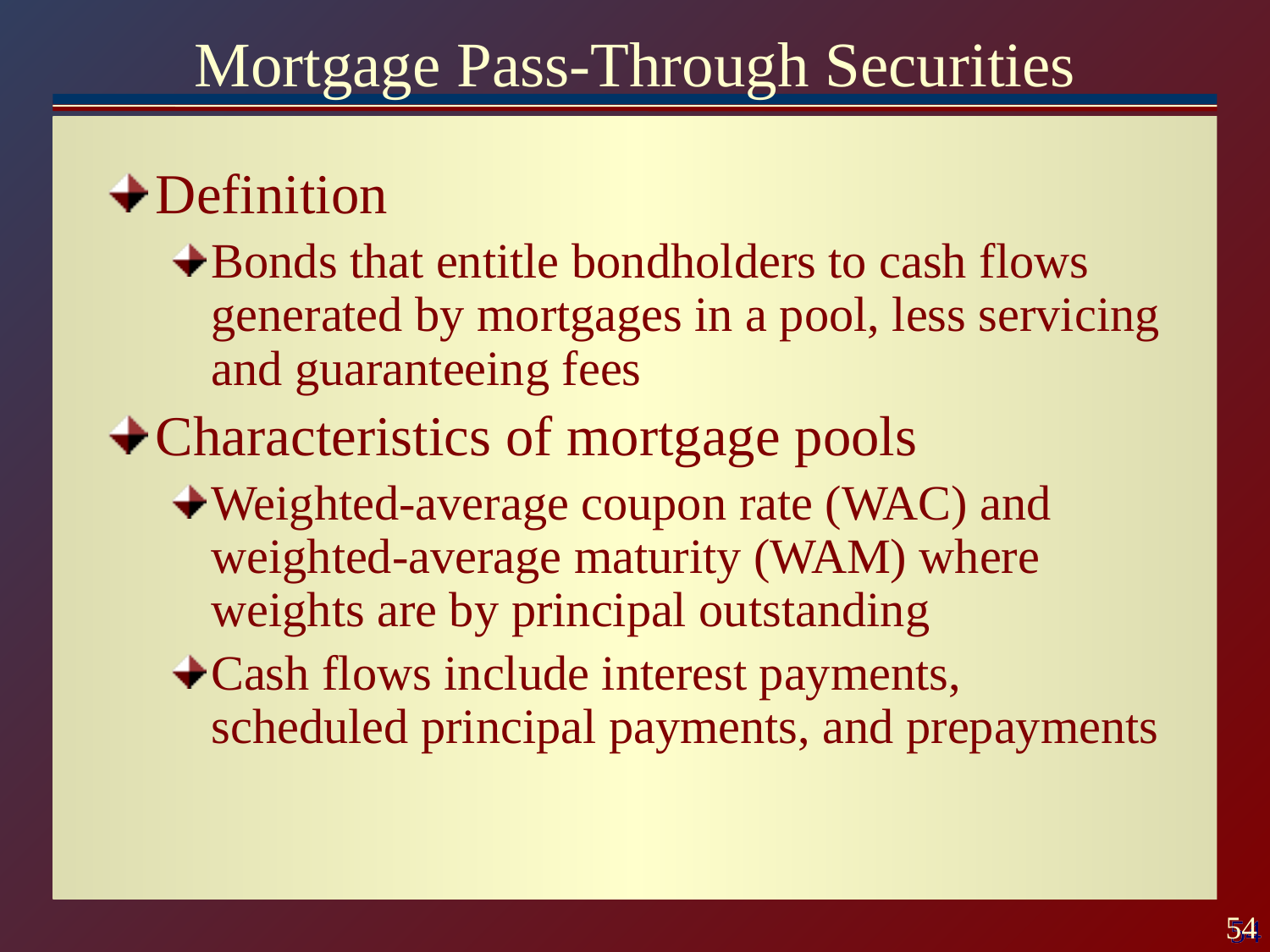

# Mortgage Pass-Through Securities
Definition
Bonds that entitle bondholders to cash flows generated by mortgages in a pool, less servicing and guaranteeing fees
Characteristics of mortgage pools
Weighted-average coupon rate (WAC) and weighted-average maturity (WAM) where weights are by principal outstanding
Cash flows include interest payments, scheduled principal payments, and prepayments